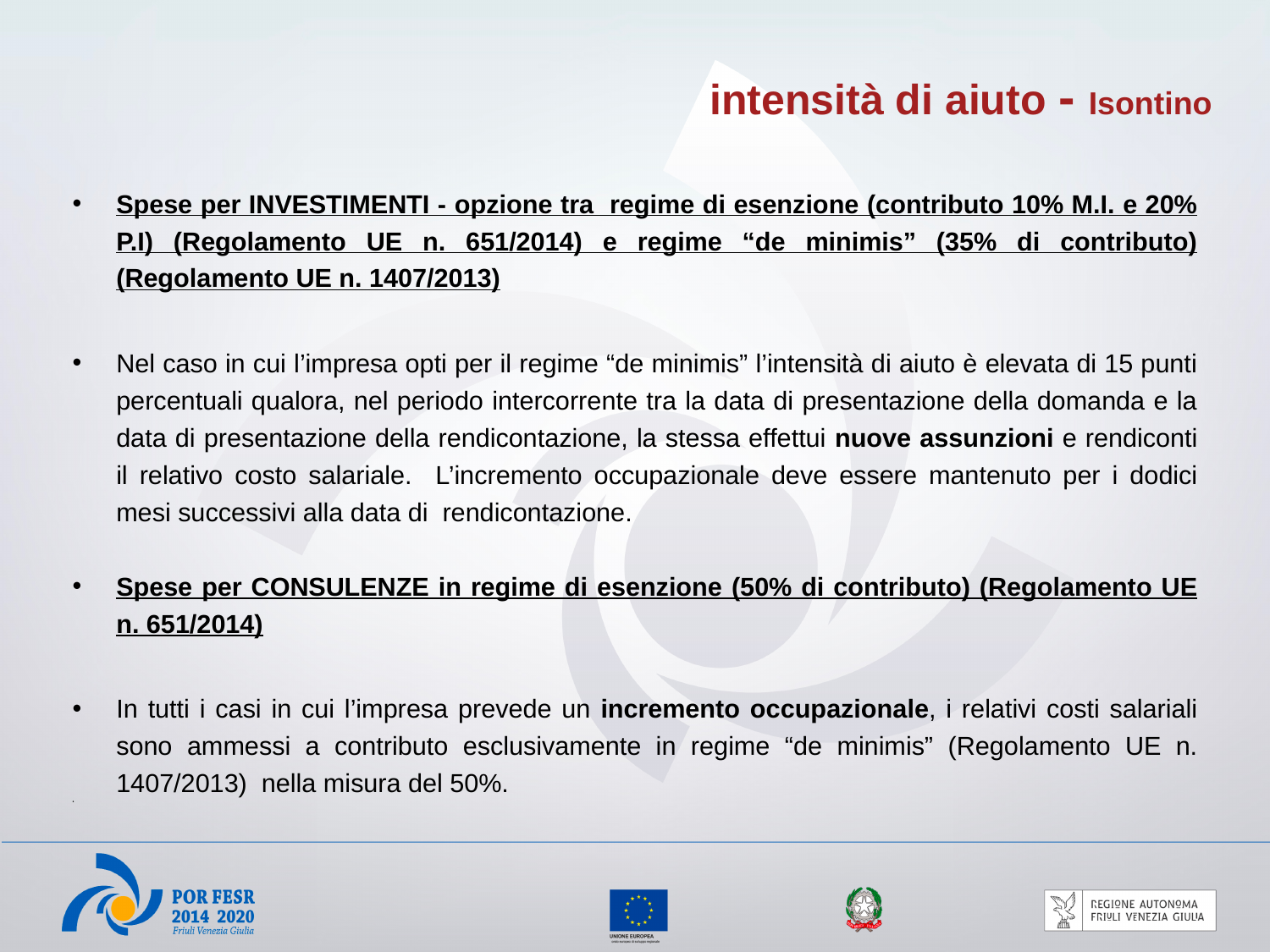

intensità di aiuto - Isontino

Spese per INVESTIMENTI - opzione tra  regime di esenzione (contributo 10% M.I. e 20% P.I) (Regolamento UE n. 651/2014) e regime “de minimis” (35% di contributo) (Regolamento UE n. 1407/2013)

Nel caso in cui l’impresa opti per il regime “de minimis” l’intensità di aiuto è elevata di 15 punti percentuali qualora, nel periodo intercorrente tra la data di presentazione della domanda e la data di presentazione della rendicontazione, la stessa effettui nuove assunzioni e rendiconti il relativo costo salariale.  L’incremento occupazionale deve essere mantenuto per i dodici mesi successivi alla data di  rendicontazione.

Spese per CONSULENZE in regime di esenzione (50% di contributo) (Regolamento UE n. 651/2014)

In tutti i casi in cui l’impresa prevede un incremento occupazionale, i relativi costi salariali sono ammessi a contributo esclusivamente in regime “de minimis” (Regolamento UE n. 1407/2013)  nella misura del 50%.